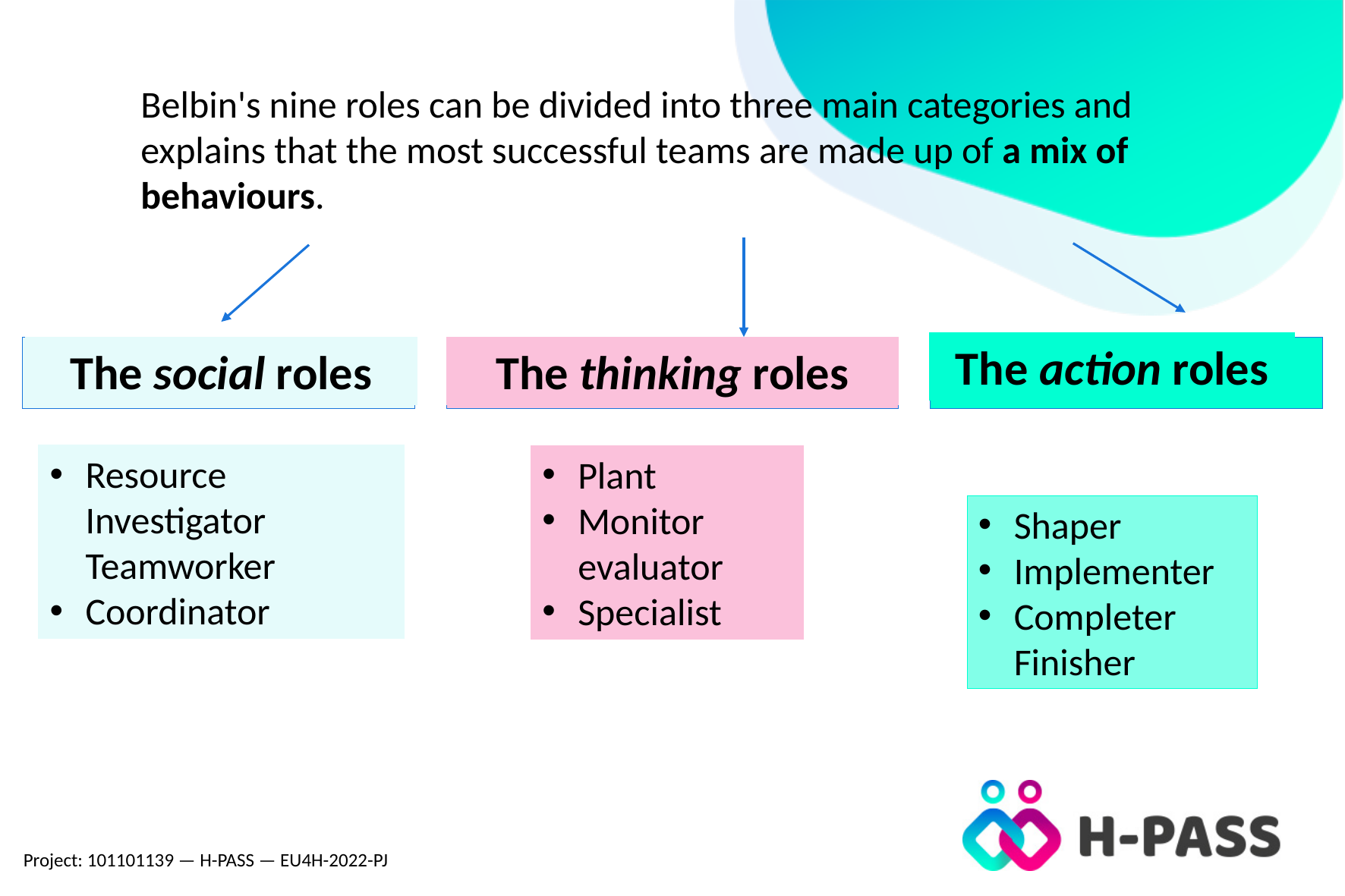

Belbin's nine roles can be divided into three main categories and explains that the most successful teams are made up of a mix of behaviours.
The thinking roles
The action roles
The social roles
The action roles
Shaper
Implementer
Completer Finisher
The social roles
Resource Investigator Teamworker
Coordinator
The thinking roles
Plant
Monitor evaluator
Specialist
Project: 101101139 — H-PASS — EU4H-2022-PJ